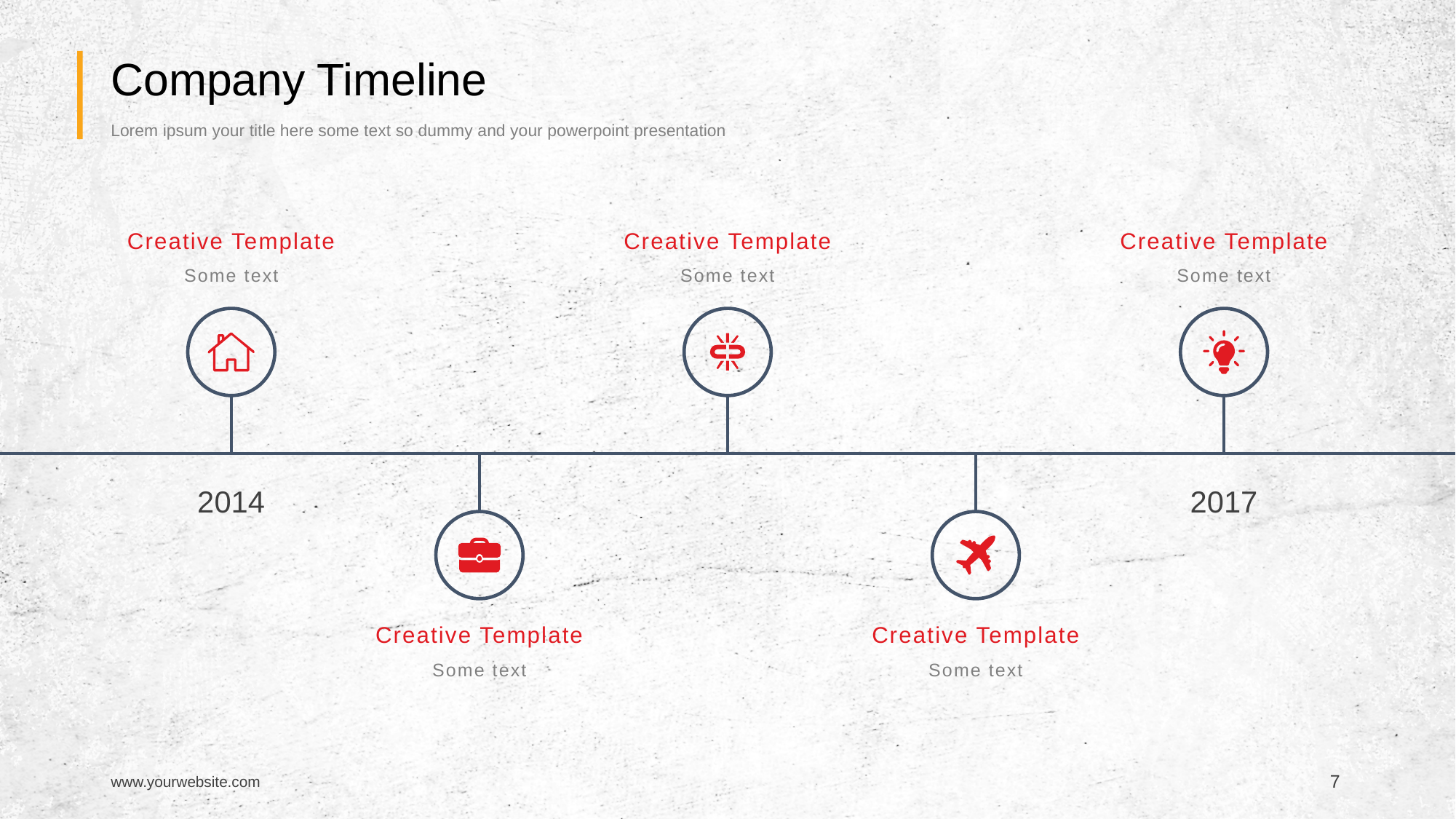

# Company Timeline

Lorem ipsum your title here some text so dummy and your powerpoint presentation
Creative Template
Some text
Creative Template
Some text
Creative Template
Some text

2014
2017

Creative Template
Some text
Creative Template
Some text
7
www.yourwebsite.com